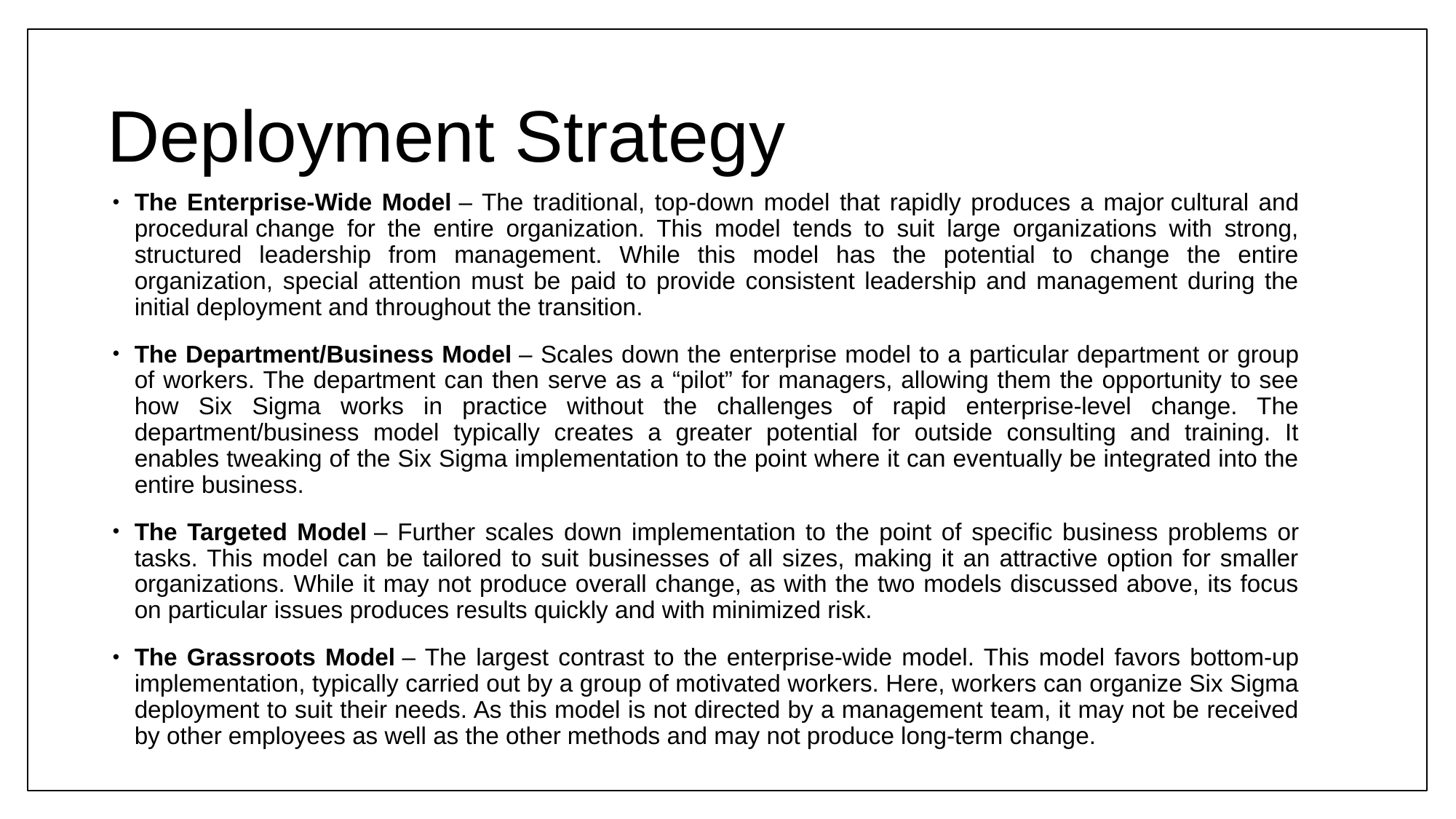

# Deployment Strategy
The Enterprise-Wide Model – The traditional, top-down model that rapidly produces a major cultural and procedural change for the entire organization. This model tends to suit large organizations with strong, structured leadership from management. While this model has the potential to change the entire organization, special attention must be paid to provide consistent leadership and management during the initial deployment and throughout the transition.
The Department/Business Model – Scales down the enterprise model to a particular department or group of workers. The department can then serve as a “pilot” for managers, allowing them the opportunity to see how Six Sigma works in practice without the challenges of rapid enterprise-level change. The department/business model typically creates a greater potential for outside consulting and training. It enables tweaking of the Six Sigma implementation to the point where it can eventually be integrated into the entire business.
The Targeted Model – Further scales down implementation to the point of specific business problems or tasks. This model can be tailored to suit businesses of all sizes, making it an attractive option for smaller organizations. While it may not produce overall change, as with the two models discussed above, its focus on particular issues produces results quickly and with minimized risk.
The Grassroots Model – The largest contrast to the enterprise-wide model. This model favors bottom-up implementation, typically carried out by a group of motivated workers. Here, workers can organize Six Sigma deployment to suit their needs. As this model is not directed by a management team, it may not be received by other employees as well as the other methods and may not produce long-term change.